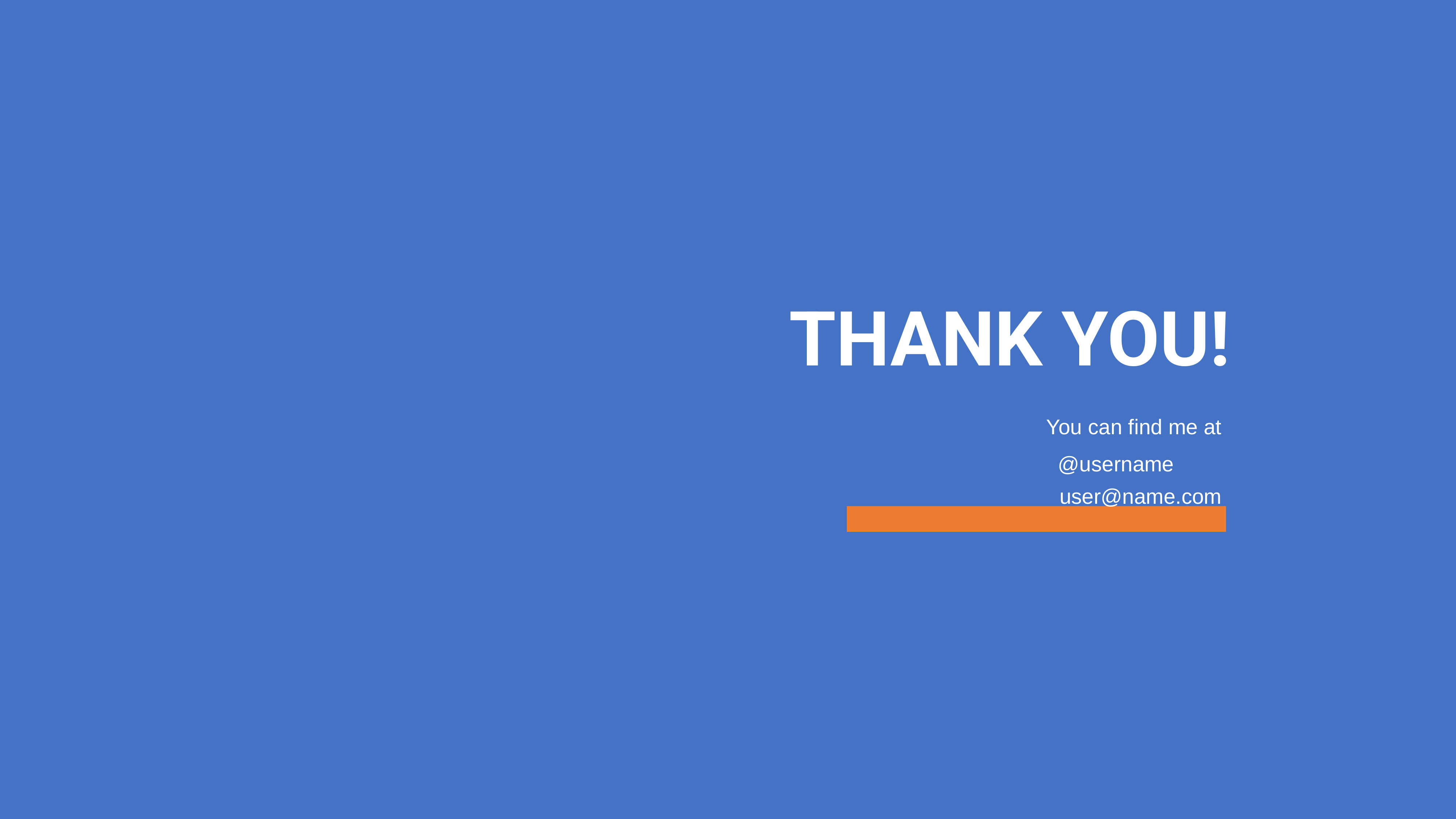

THANK YOU!

You can find me at
@username	user@name.com